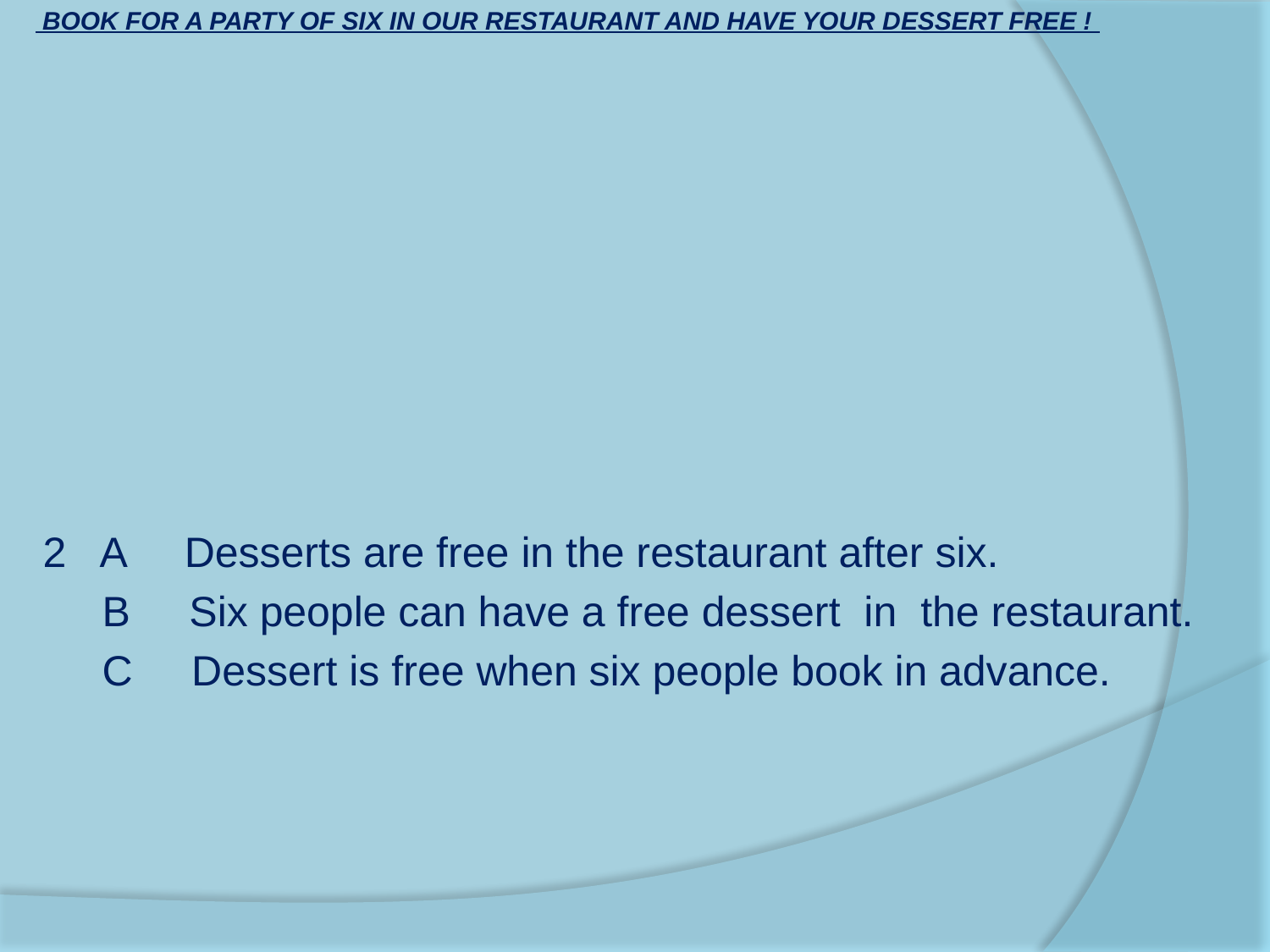

BOOK FOR A PARTY OF SIX IN OUR RESTAURANT AND HAVE YOUR DESSERT FREE !

           2   A     Desserts are free in the restaurant after six.
                B     Six people can have a free dessert  in  the restaurant.
                C     Dessert is free when six people book in advance.